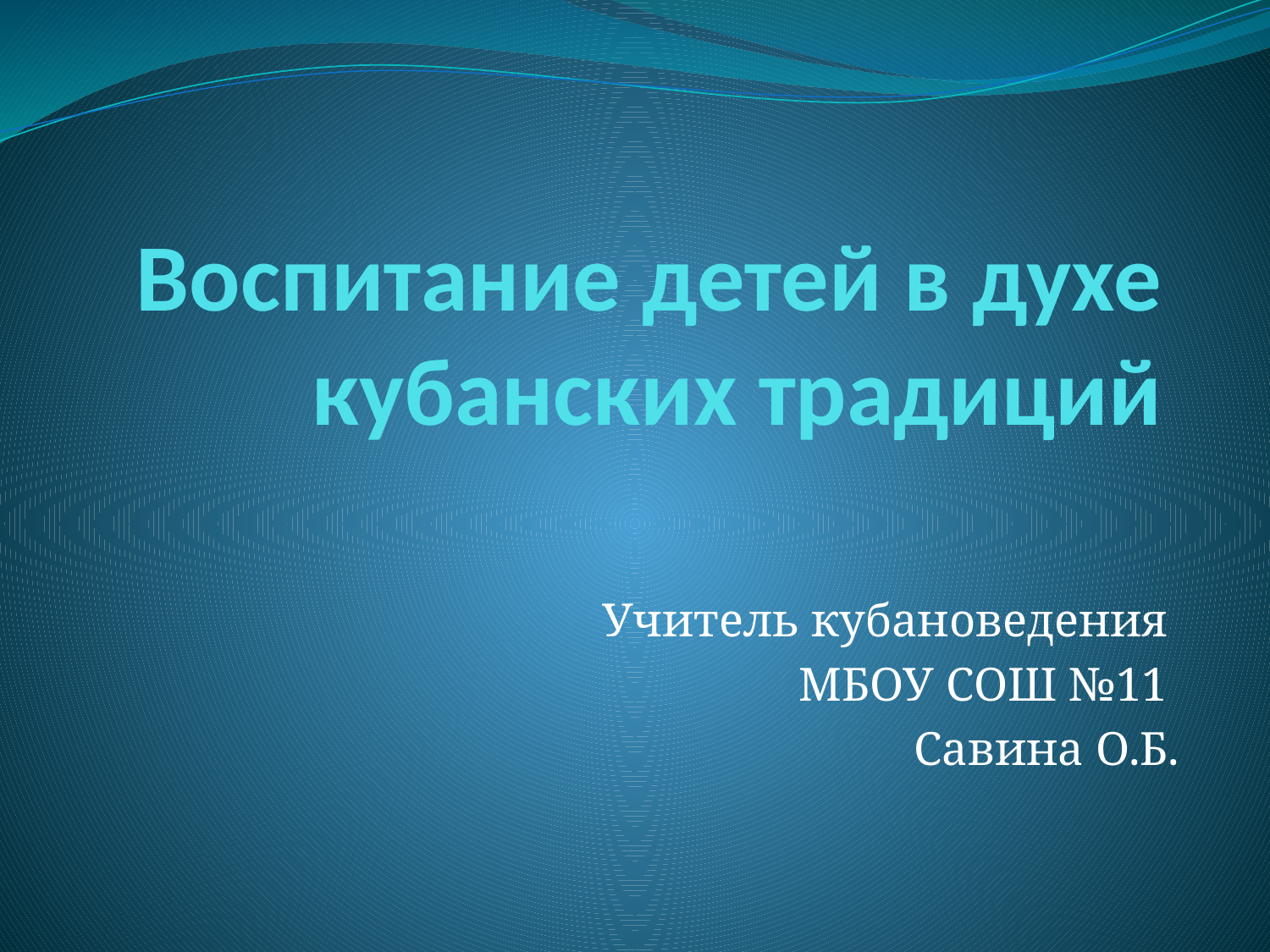

# Воспитание детей в духе кубанских традиций
Учитель кубановедения
МБОУ СОШ №11
Савина О.Б.